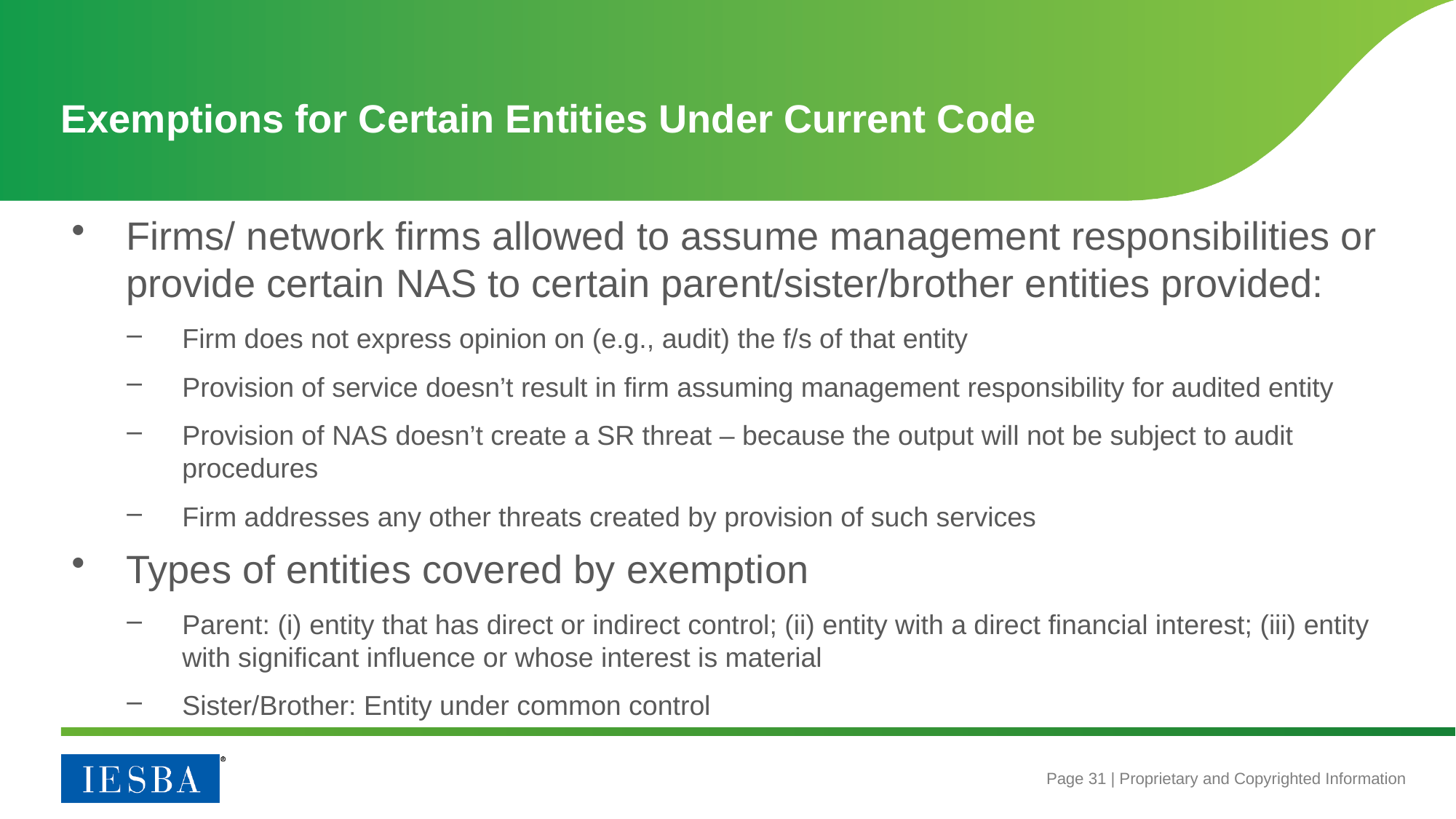

# Exemptions for Certain Entities Under Current Code
Firms/ network firms allowed to assume management responsibilities or provide certain NAS to certain parent/sister/brother entities provided:
Firm does not express opinion on (e.g., audit) the f/s of that entity
Provision of service doesn’t result in firm assuming management responsibility for audited entity
Provision of NAS doesn’t create a SR threat – because the output will not be subject to audit procedures
Firm addresses any other threats created by provision of such services
Types of entities covered by exemption
Parent: (i) entity that has direct or indirect control; (ii) entity with a direct financial interest; (iii) entity with significant influence or whose interest is material
Sister/Brother: Entity under common control